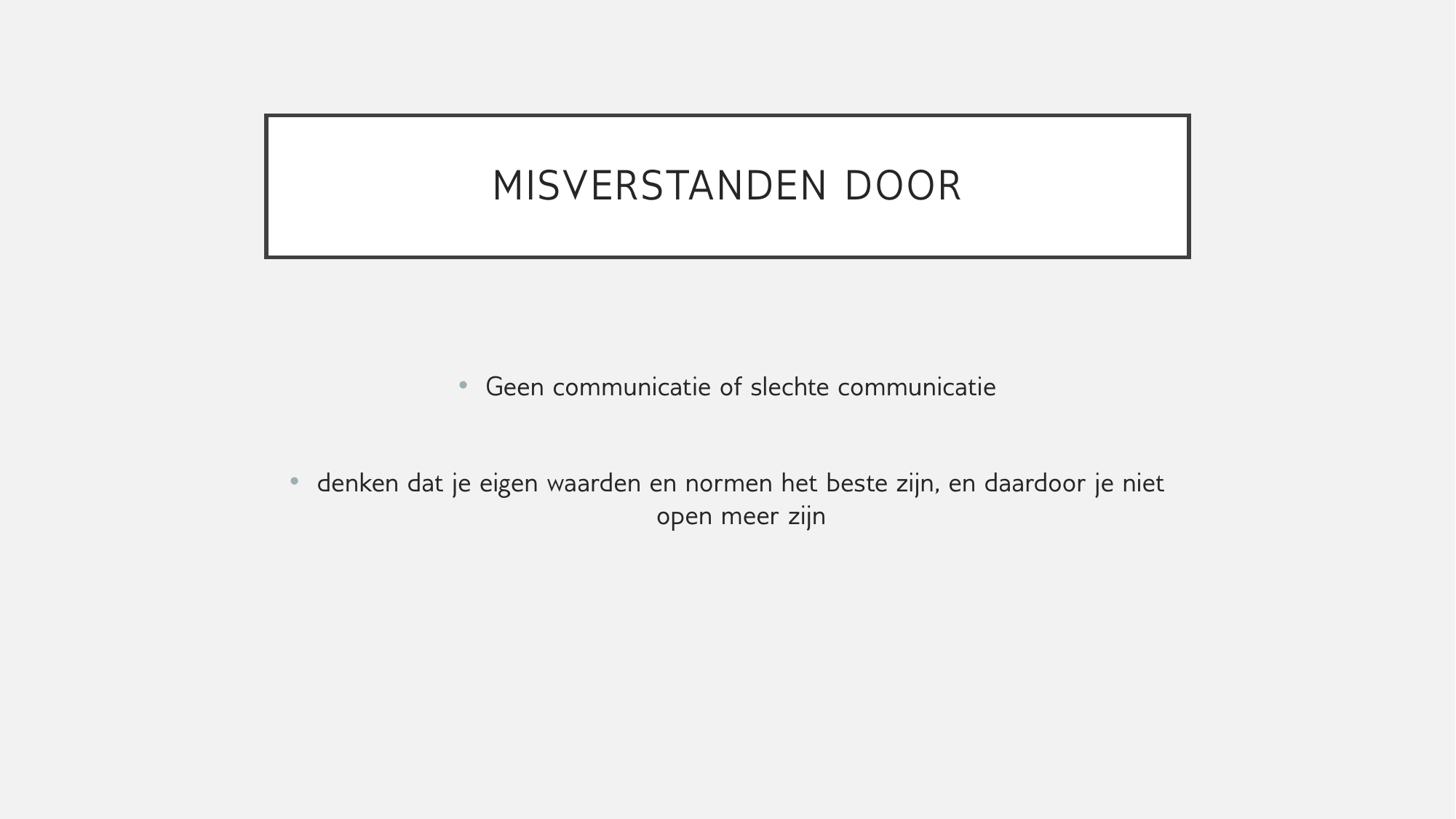

# Misverstanden door

Geen communicatie of slechte communicatie

denken dat je eigen waarden en normen het beste zijn, en daardoor je niet open meer zijn